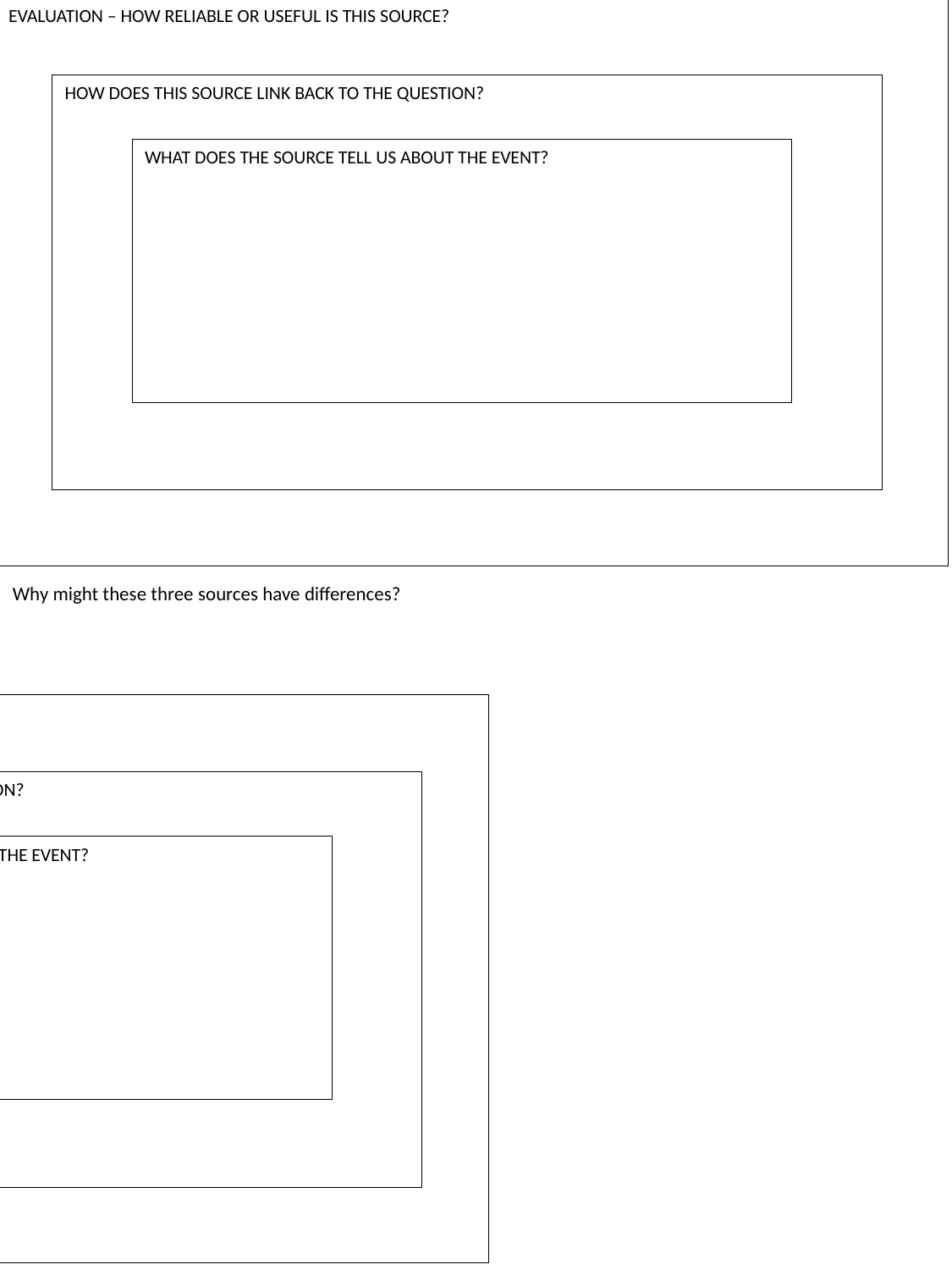

EVALUATION – HOW RELIABLE OR USEFUL IS THIS SOURCE?

HOW DOES THIS SOURCE LINK BACK TO THE QUESTION?

WHAT DOES THE SOURCE TELL US ABOUT THE EVENT?

Why might these three sources have differences?

EVALUATION – HOW RELIABLE OR USEFUL IS THIS SOURCE?

HOW DOES THIS SOURCE LINK BACK TO THE QUESTION?

WHAT DOES THE SOURCE TELL US ABOUT THE EVENT?